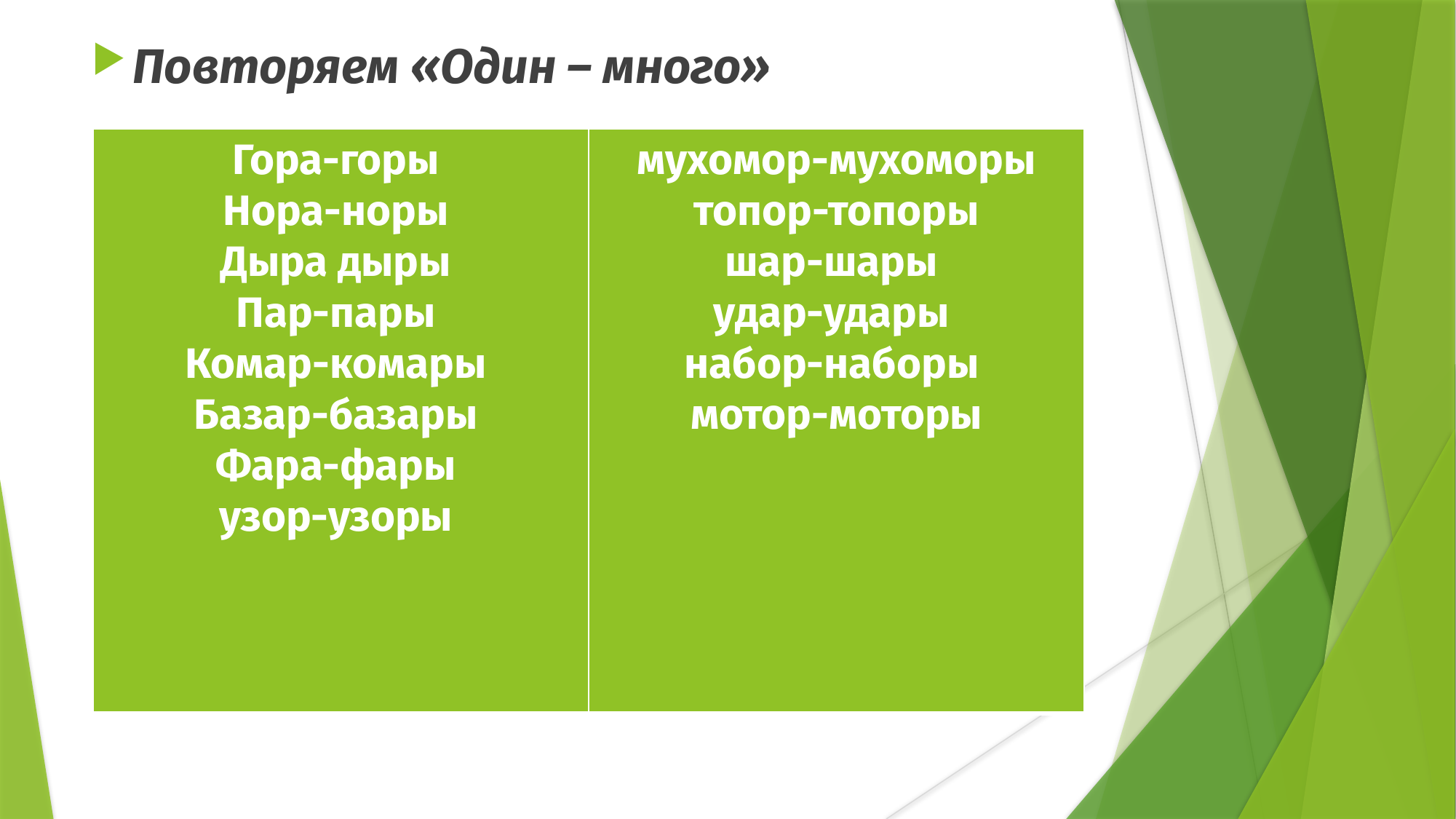

Повторяем «Один – много»
| Гора-горы Нора-норы Дыра дыры Пар-пары Комар-комары Базар-базары Фара-фары узор-узоры | мухомор-мухоморы топор-топоры шар-шары удар-удары набор-наборы мотор-моторы |
| --- | --- |